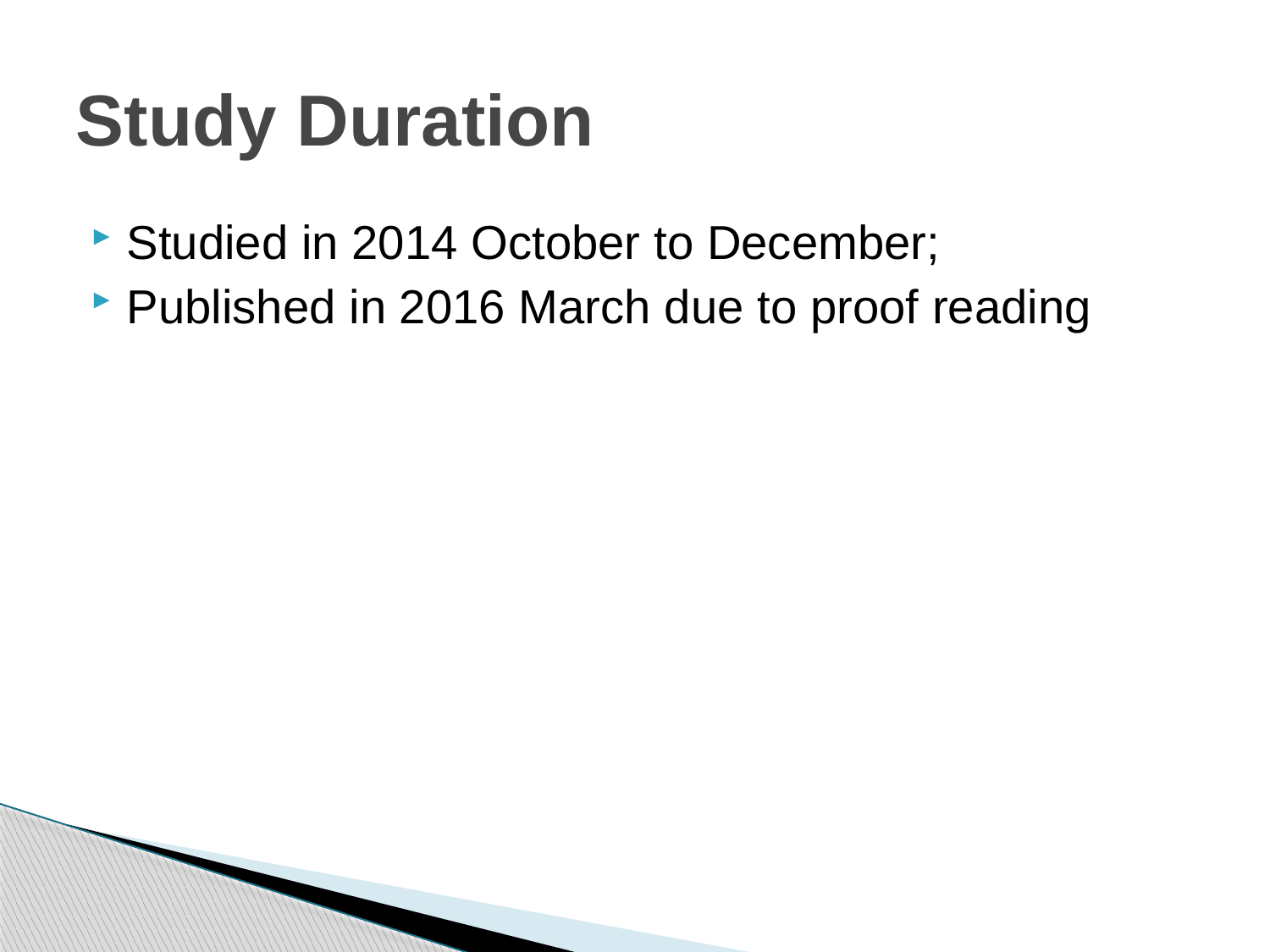

# Study Duration
Studied in 2014 October to December;
Published in 2016 March due to proof reading